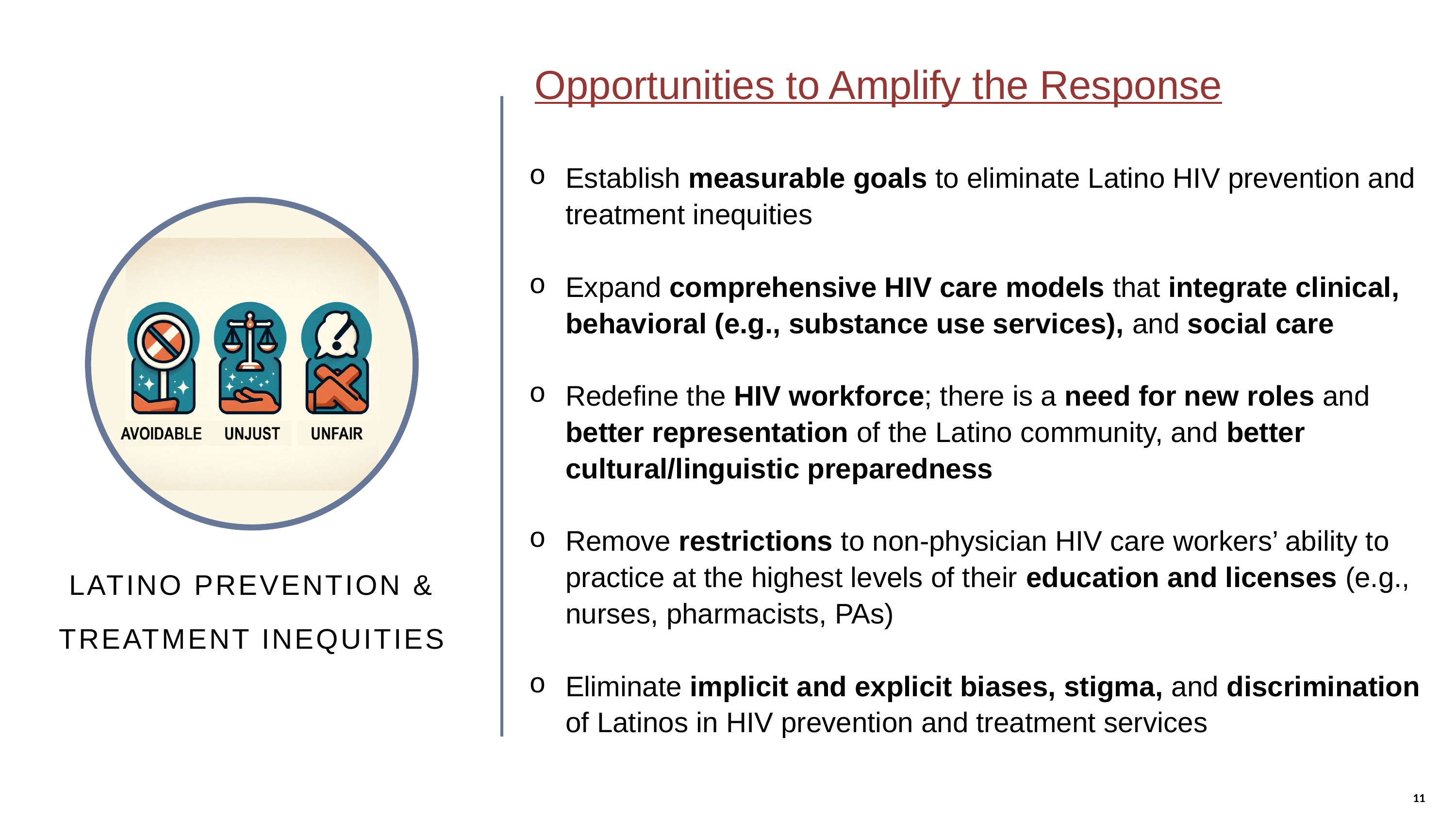

Opportunities to Amplify the Response
Establish measurable goals to eliminate Latino HIV prevention and treatment inequities

Expand comprehensive HIV care models that integrate clinical, behavioral (e.g., substance use services), and social care

Redefine the HIV workforce; there is a need for new roles and better representation of the Latino community, and better cultural/linguistic preparedness

Remove restrictions to non-physician HIV care workers’ ability to practice at the highest levels of their education and licenses (e.g., nurses, pharmacists, PAs)

Eliminate implicit and explicit biases, stigma, and discrimination of Latinos in HIV prevention and treatment services

LATINO PREVENTION & TREATMENT INEQUITIES
11